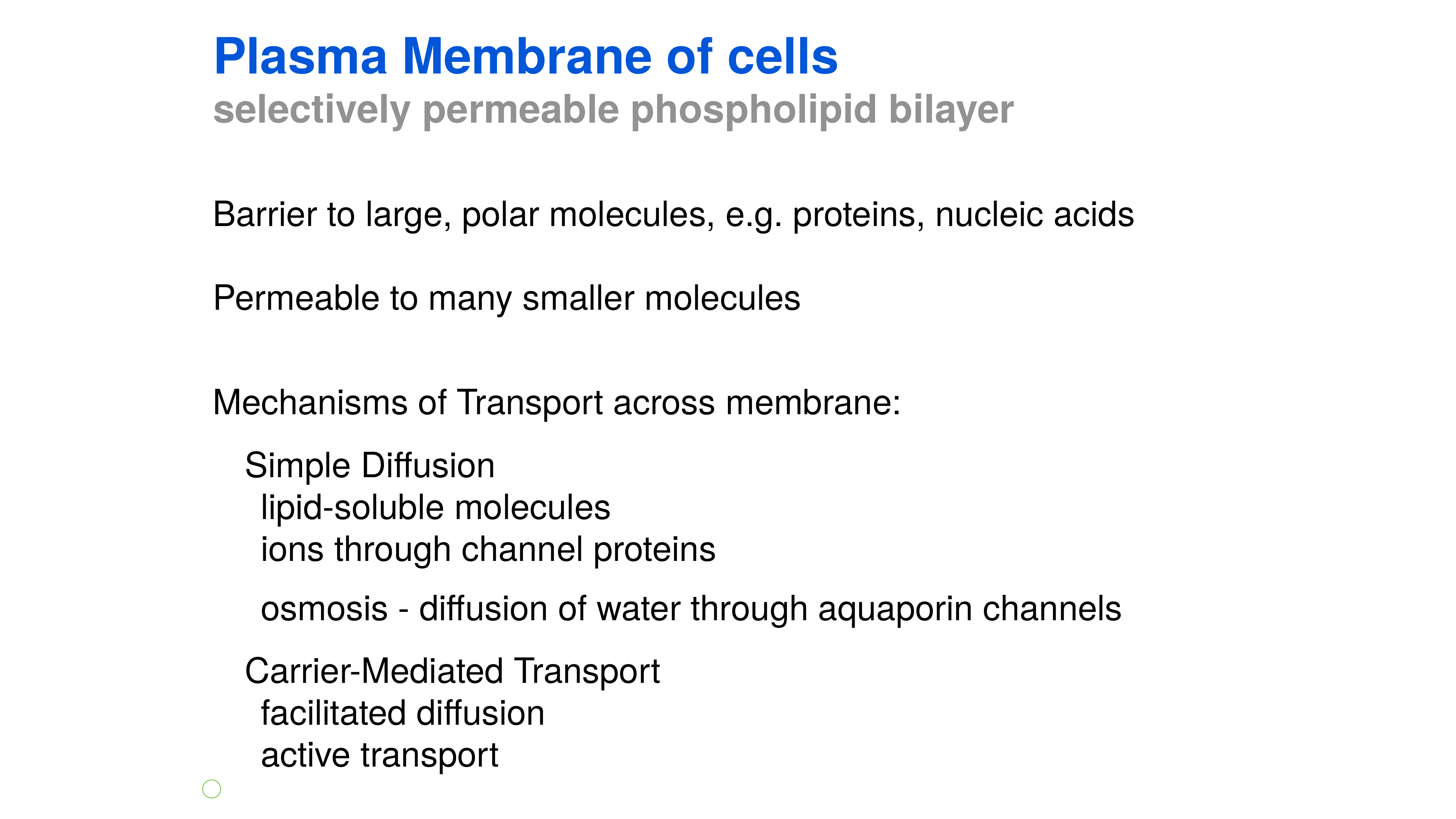

Plasma Membrane of cells
selectively permeable phospholipid bilayer
Barrier to large, polar molecules, e.g. proteins, nucleic acids

Permeable to many smaller molecules

Mechanisms of Transport across membrane:
Simple Diffusion
lipid-soluble molecules
ions through channel proteins
osmosis - diffusion of water through aquaporin channels
Carrier-Mediated Transport
facilitated diffusion
active transport